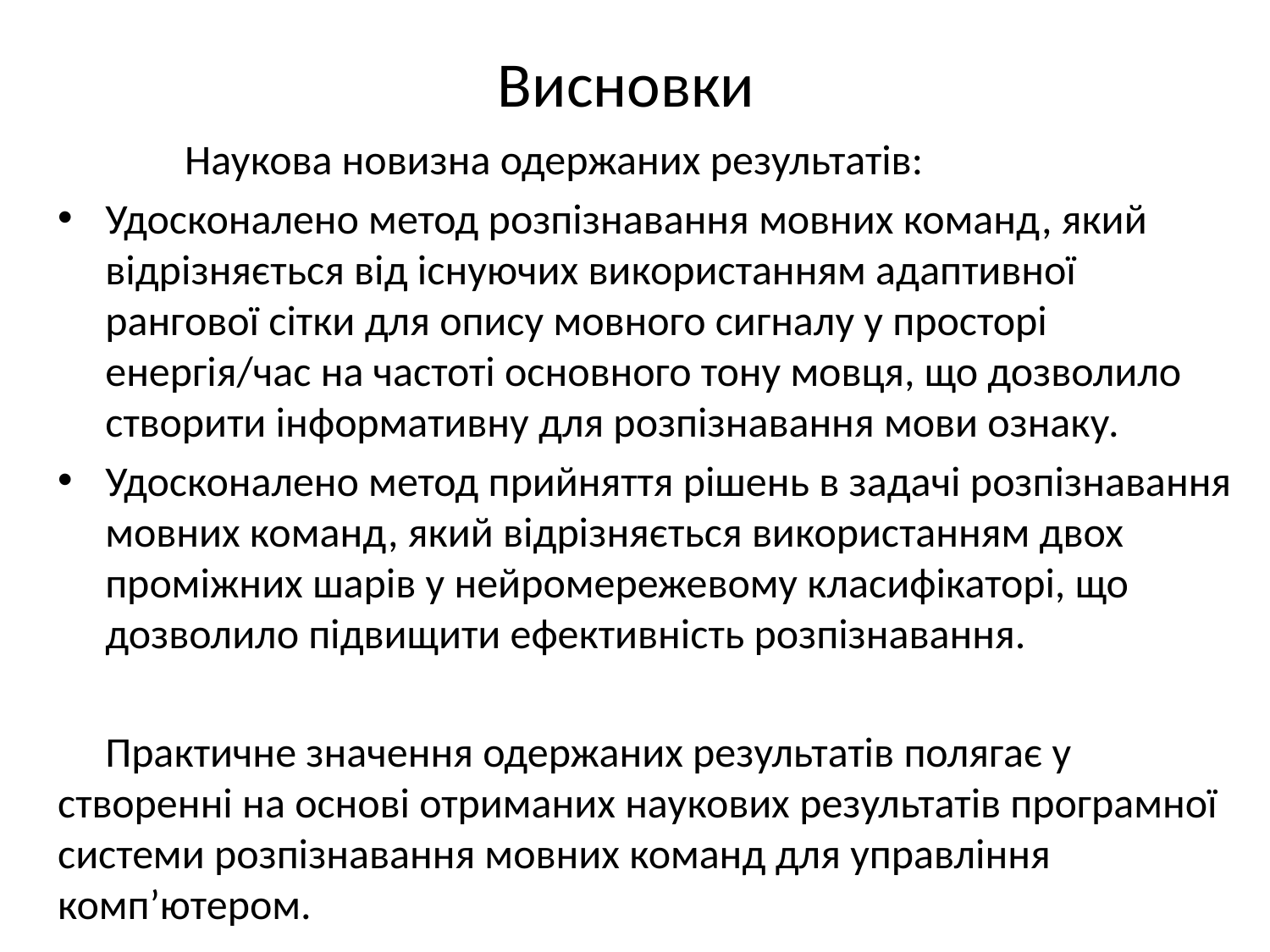

# Висновки
	Наукова новизна одержаних результатів:
Удосконалено метод розпізнавання мовних команд, який відрізняється від існуючих використанням адаптивної рангової сітки для опису мовного сигналу у просторі енергія/час на частоті основного тону мовця, що дозволило створити інформативну для розпізнавання мови ознаку.
Удосконалено метод прийняття рішень в задачі розпізнавання мовних команд, який відрізняється використанням двох проміжних шарів у нейромережевому класифікаторі, що дозволило підвищити ефективність розпізнавання.

     Практичне значення одержаних результатів полягає у створенні на основі отриманих наукових результатів програмної системи розпізнавання мовних команд для управління комп’ютером.